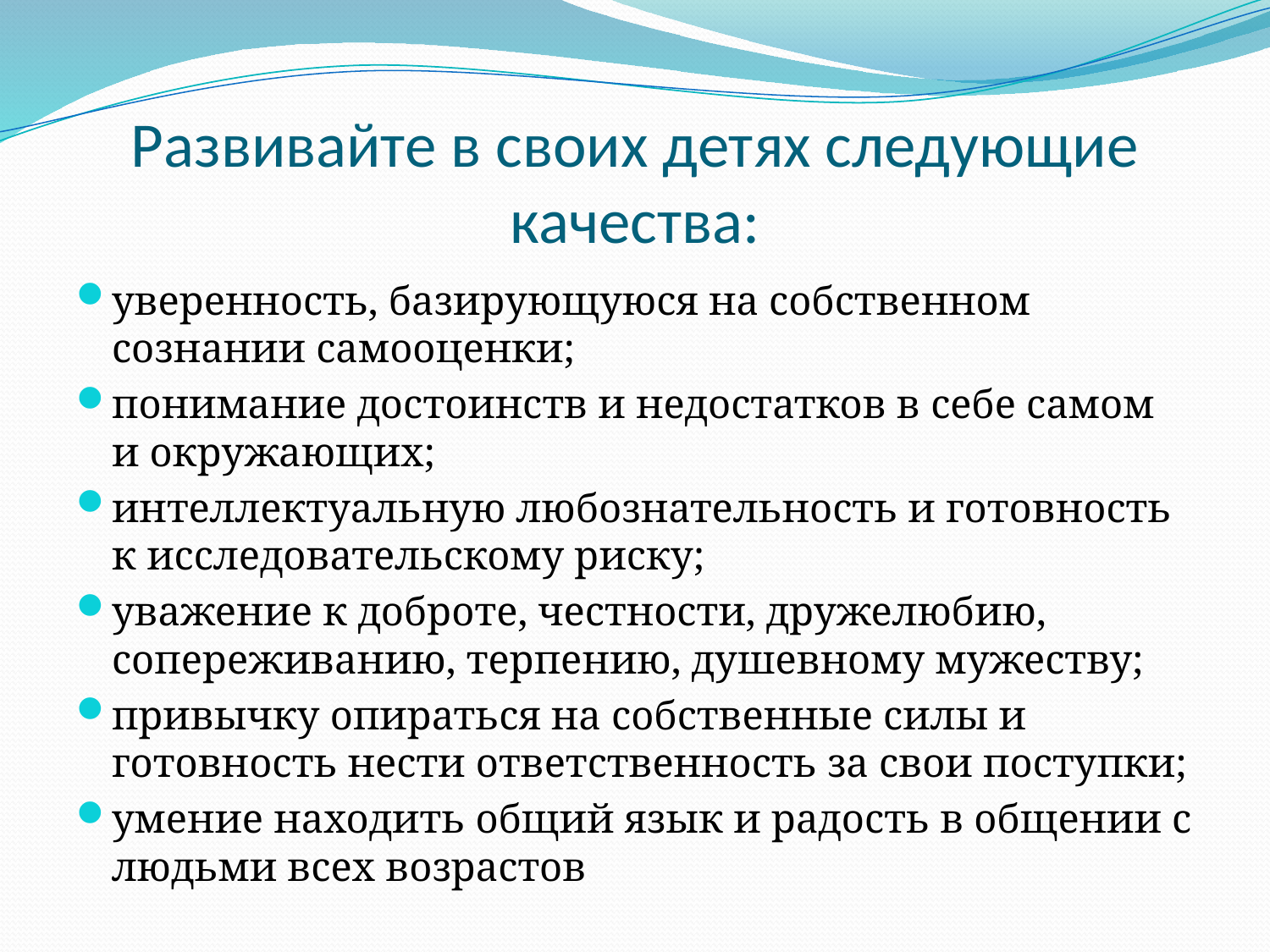

# Развивайте в своих детях следующие качества:
уверенность, базирующуюся на собственном сознании самооценки;
понимание достоинств и недостатков в себе самом и окружающих;
интеллектуальную любознательность и готовность к исследовательскому риску;
уважение к доброте, честности, дружелюбию, сопереживанию, терпению, душевному мужеству;
привычку опираться на собственные силы и готовность нести ответственность за свои поступки;
умение находить общий язык и радость в общении с людьми всех возрастов